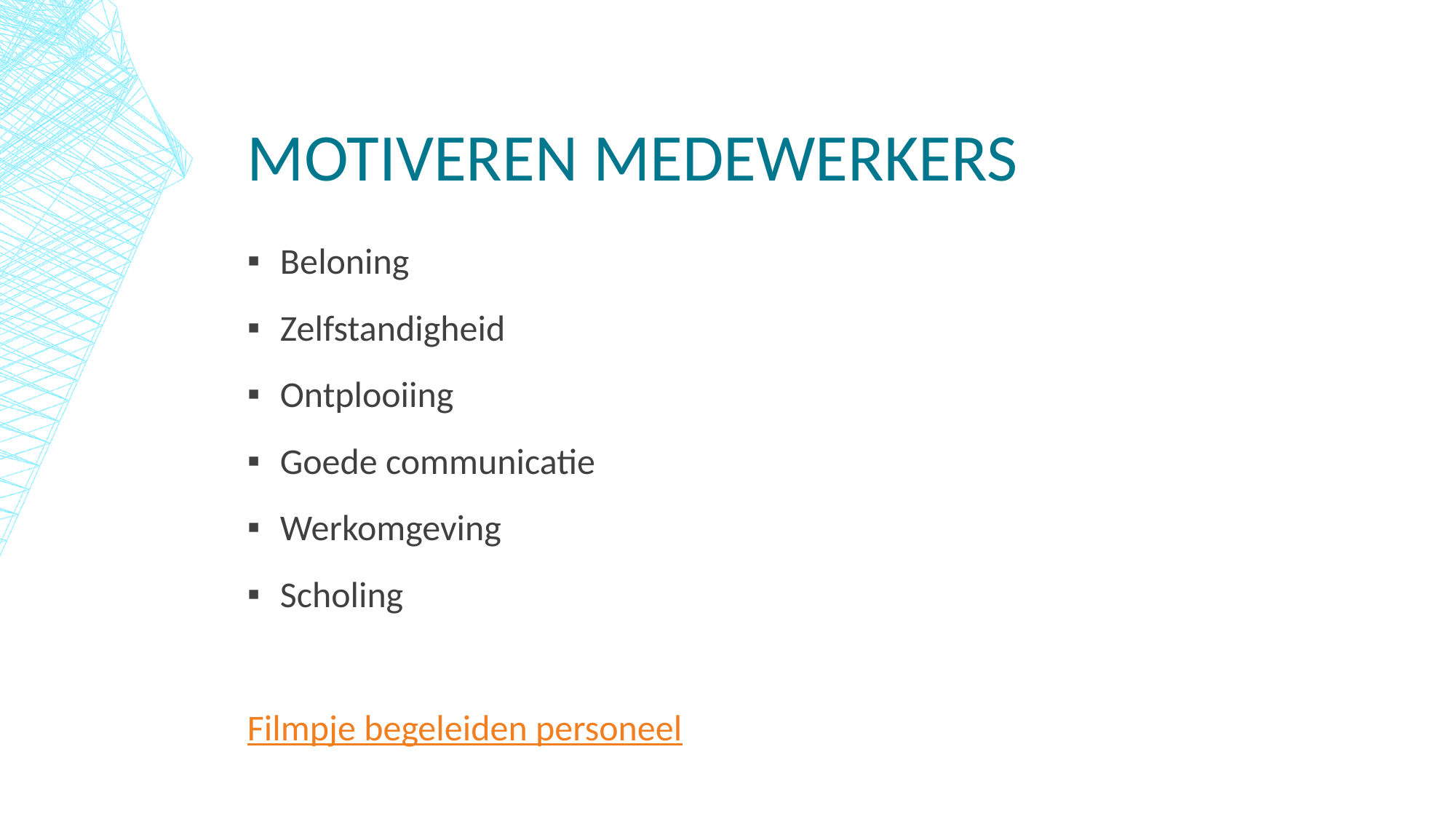

# Motiveren medewerkers
Beloning
Zelfstandigheid
Ontplooiing
Goede communicatie
Werkomgeving
Scholing

Filmpje begeleiden personeel